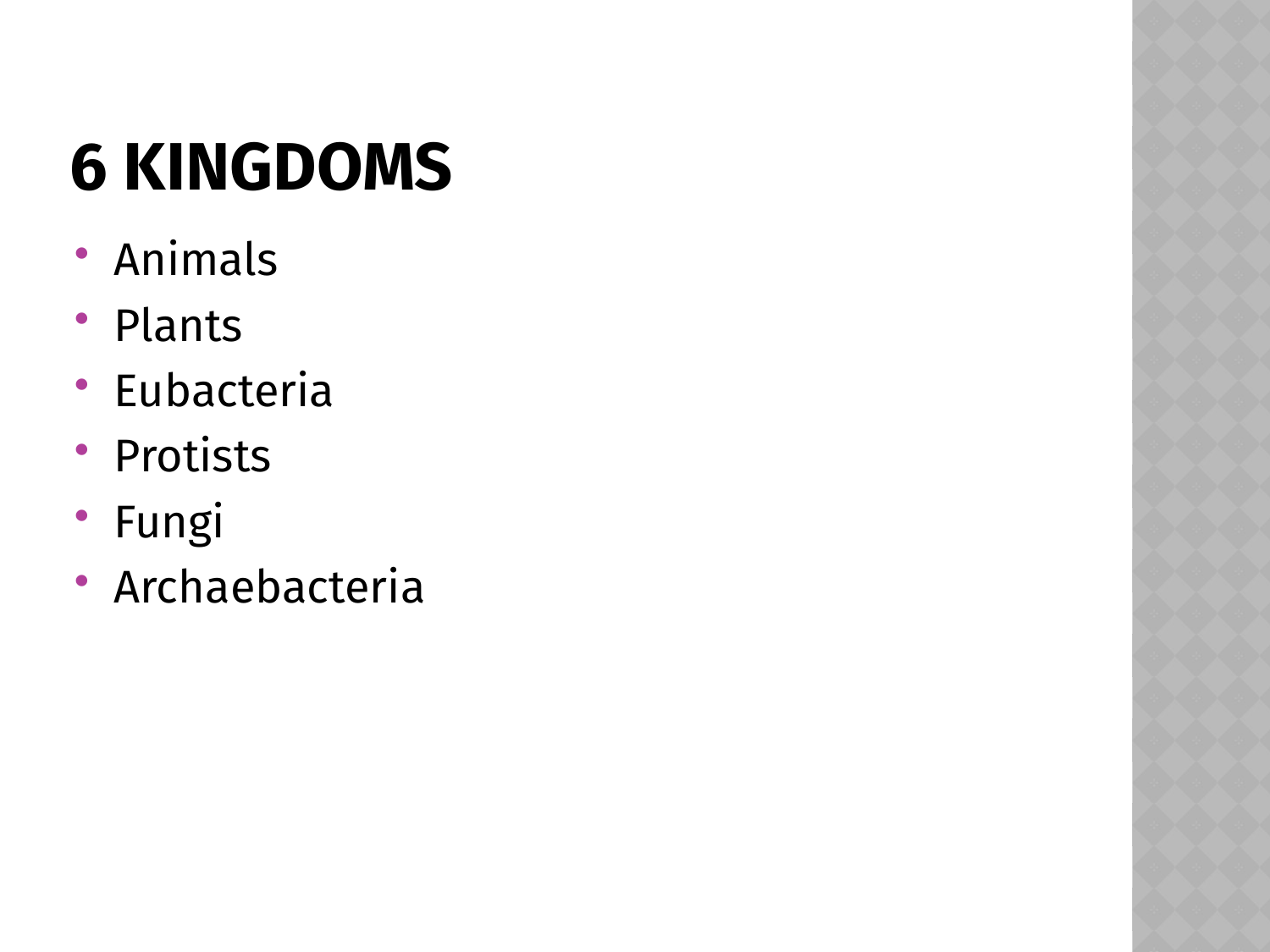

# 6 Kingdoms
Animals
Plants
Eubacteria
Protists
Fungi
Archaebacteria